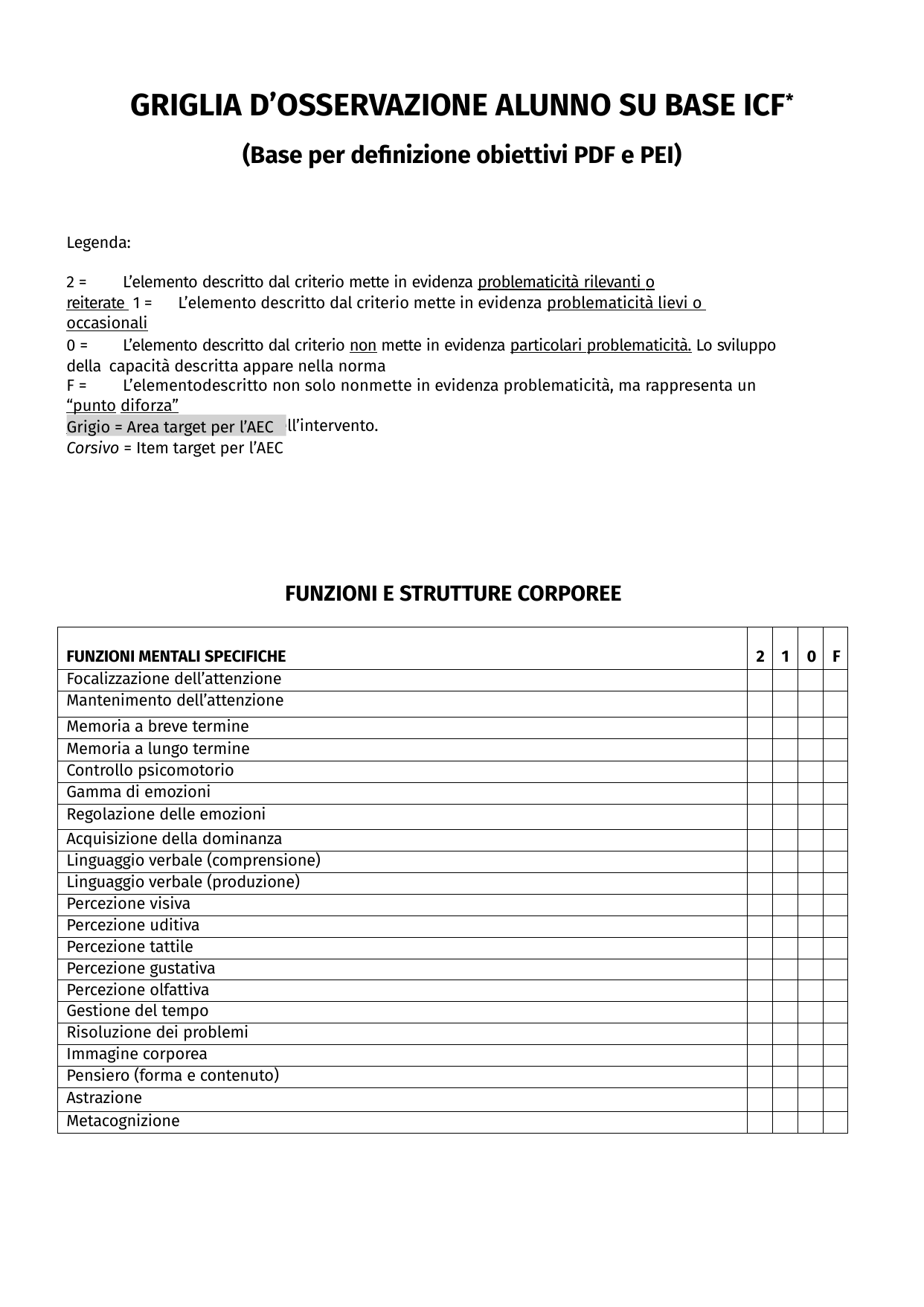

GRIGLIA D’OSSERVAZIONE ALUNNO SU BASE ICF*
(Base per definizione obiettivi PDF e PEI)
Legenda:

2 =	L’elemento descritto dal criterio mette in evidenza problematicità rilevanti o reiterate  1 =	L’elemento descritto dal criterio mette in evidenza problematicità lievi o  occasionali
0 =	L’elemento descritto dal criterio non mette in evidenza particolari problematicità. Lo sviluppo della  capacità descritta appare nella norma
F =	L’elementodescritto non solo nonmette in evidenza problematicità, ma rappresenta un “punto diforza”
dell’alunno, su cui fare leva nell’intervento.
Grigio = Area target per l’AEC
Corsivo = Item target per l’AEC
FUNZIONI E STRUTTURE CORPOREE
| FUNZIONI MENTALI SPECIFICHE | 2 | 1 | 0 | F |
| --- | --- | --- | --- | --- |
| Focalizzazione dell’attenzione |  |  |  |  |
| Mantenimento dell’attenzione |  |  |  |  |
| Memoria a breve termine |  |  |  |  |
| Memoria a lungo termine |  |  |  |  |
| Controllo psicomotorio |  |  |  |  |
| Gamma di emozioni |  |  |  |  |
| Regolazione delle emozioni |  |  |  |  |
| Acquisizione della dominanza |  |  |  |  |
| Linguaggio verbale (comprensione) |  |  |  |  |
| Linguaggio verbale (produzione) |  |  |  |  |
| Percezione visiva |  |  |  |  |
| Percezione uditiva |  |  |  |  |
| Percezione tattile |  |  |  |  |
| Percezione gustativa |  |  |  |  |
| Percezione olfattiva |  |  |  |  |
| Gestione del tempo |  |  |  |  |
| Risoluzione dei problemi |  |  |  |  |
| Immagine corporea |  |  |  |  |
| Pensiero (forma e contenuto) |  |  |  |  |
| Astrazione |  |  |  |  |
| Metacognizione |  |  |  |  |